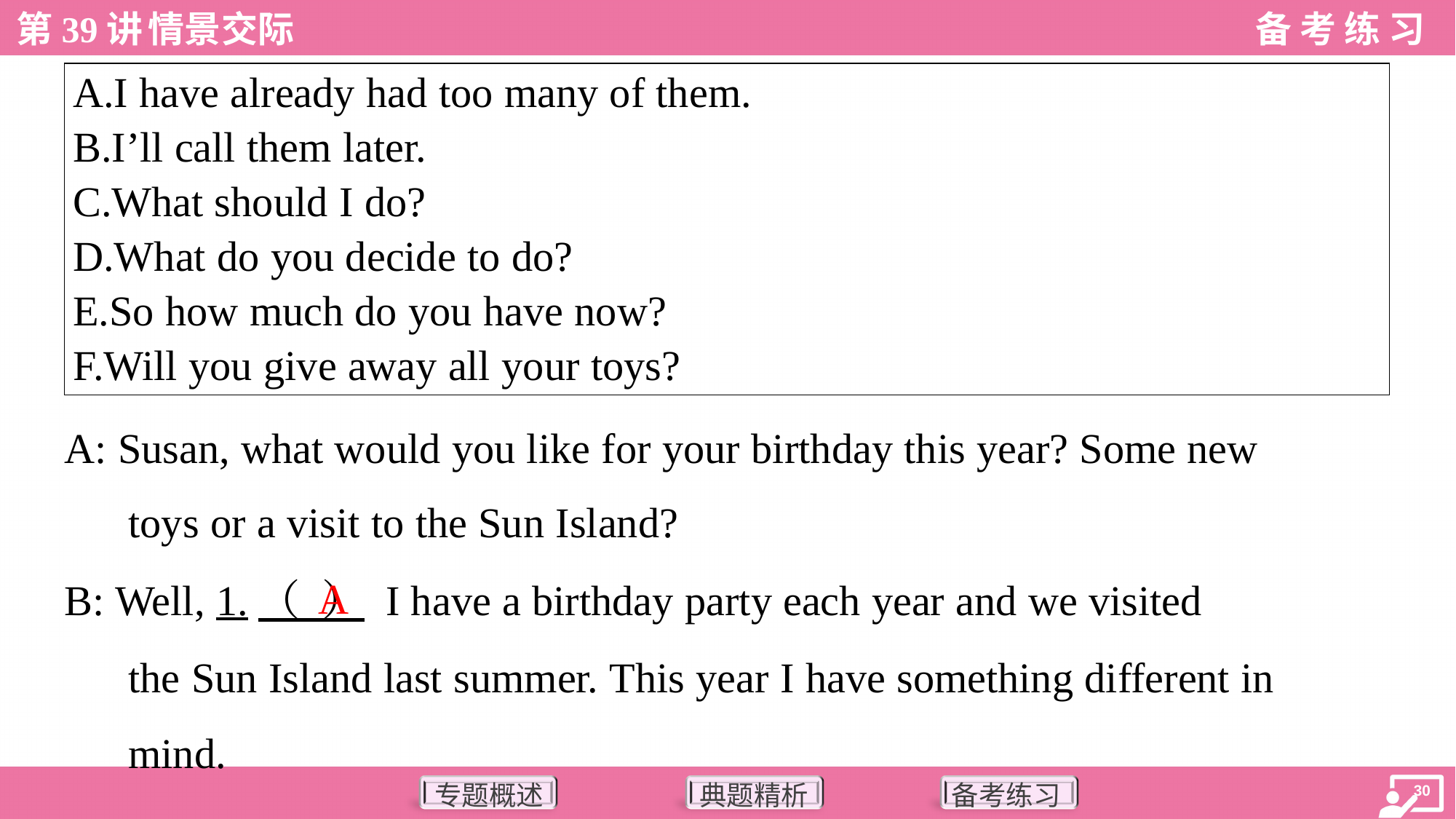

| A.I have already had too many of them. B.I’ll call them later. C.What should I do? D.What do you decide to do? E.So how much do you have now? F.Will you give away all your toys? |
| --- |
A: Susan, what would you like for your birthday this year? Some new
toys or a visit to the Sun Island?
B: Well, 1.（  ） I have a birthday party each year and we visited
the Sun Island last summer. This year I have something different in
mind.
A